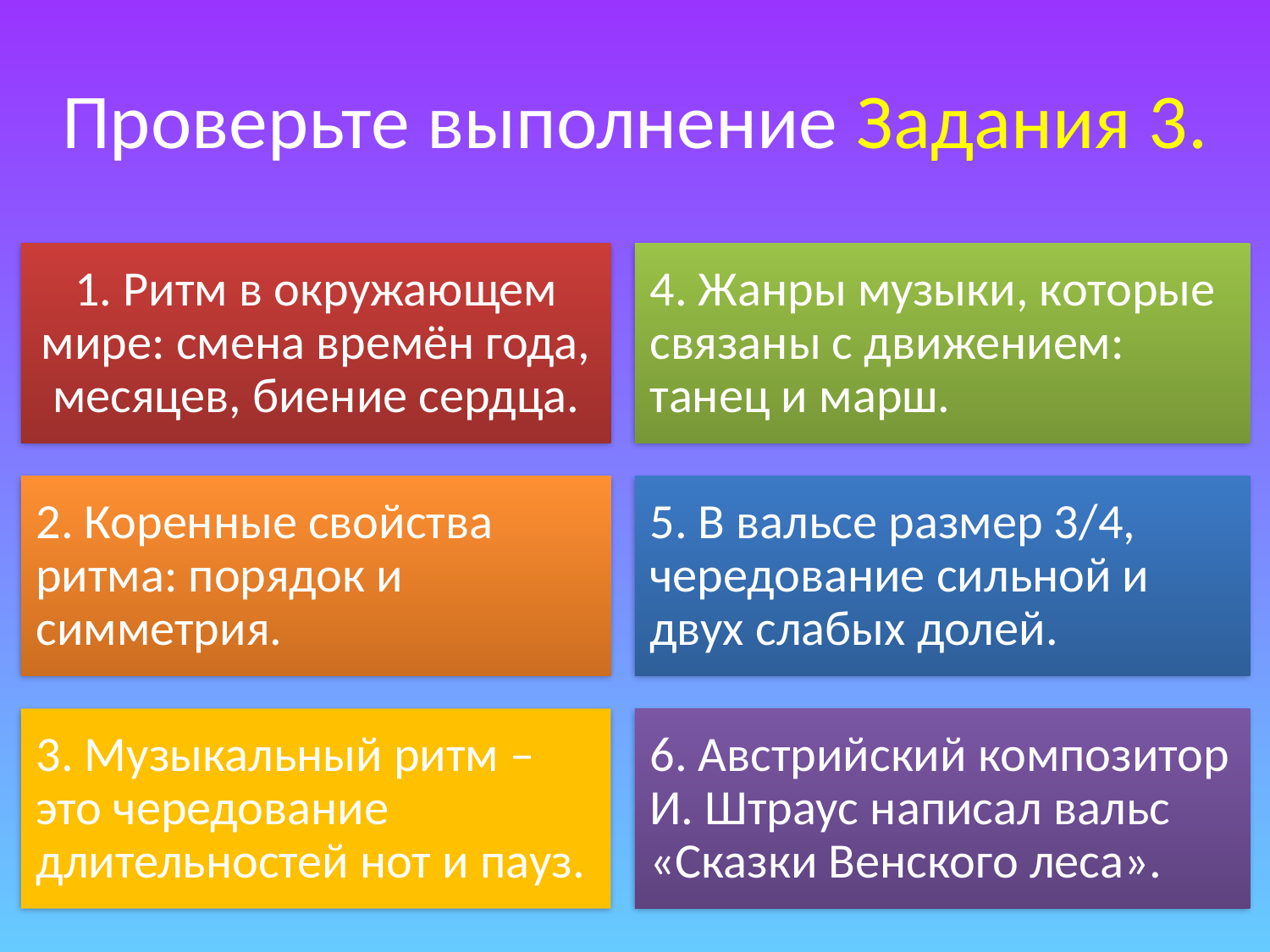

# Проверьте выполнение Задания 3.
1. Ритм в окружающем мире: смена времён года, месяцев, биение сердца.
4. Жанры музыки, которые связаны с движением: танец и марш.
2. Коренные свойства ритма: порядок и симметрия.
5. В вальсе размер 3/4, чередование сильной и двух слабых долей.
3. Музыкальный ритм – это чередование длительностей нот и пауз.
6. Австрийский композитор И. Штраус написал вальс «Сказки Венского леса».